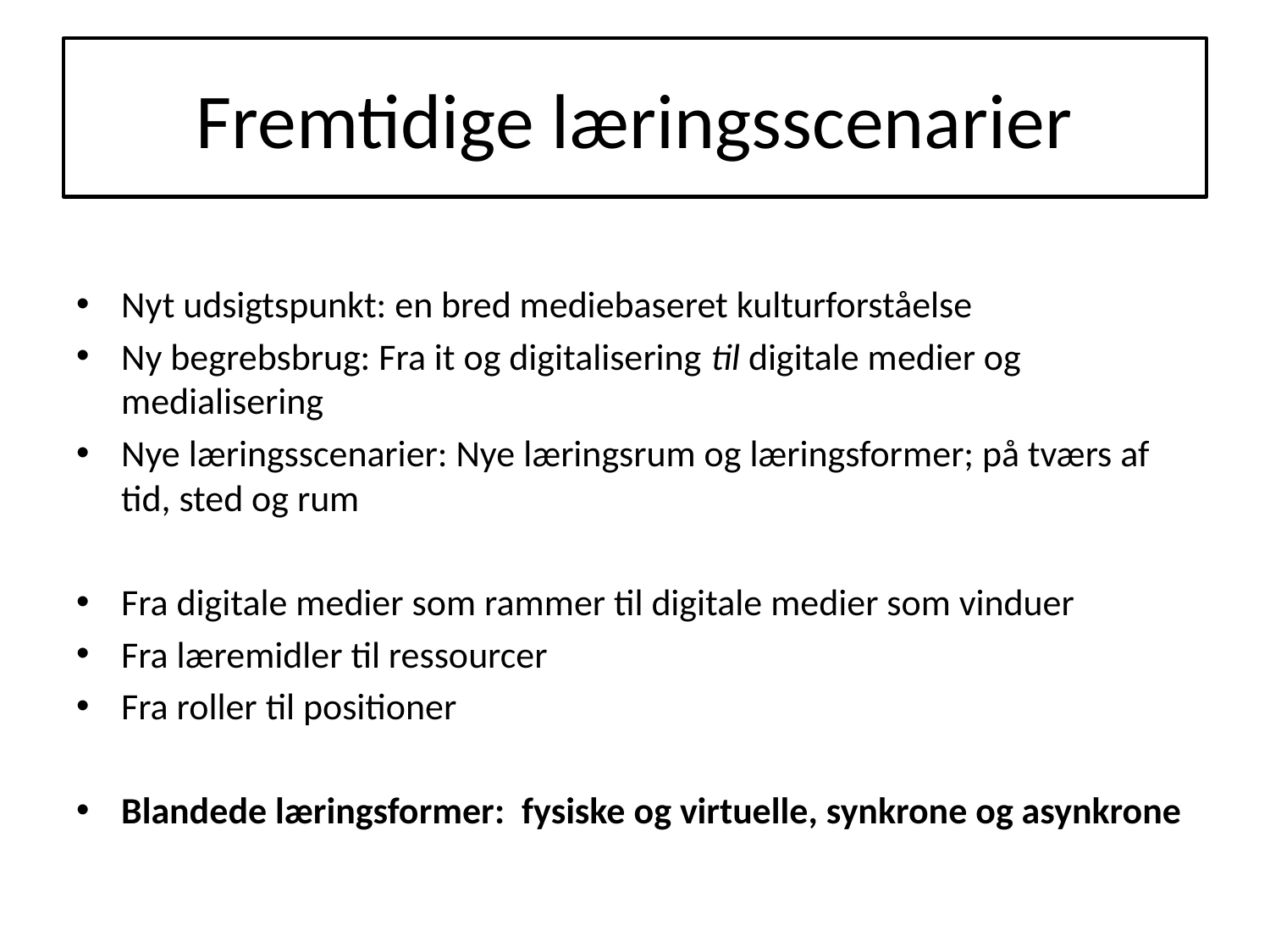

# Fremtidige læringsscenarier

Nyt udsigtspunkt: en bred mediebaseret kulturforståelse
Ny begrebsbrug: Fra it og digitalisering til digitale medier og medialisering
Nye læringsscenarier: Nye læringsrum og læringsformer; på tværs af tid, sted og rum

Fra digitale medier som rammer til digitale medier som vinduer
Fra læremidler til ressourcer
Fra roller til positioner

Blandede læringsformer:  fysiske og virtuelle, synkrone og asynkrone